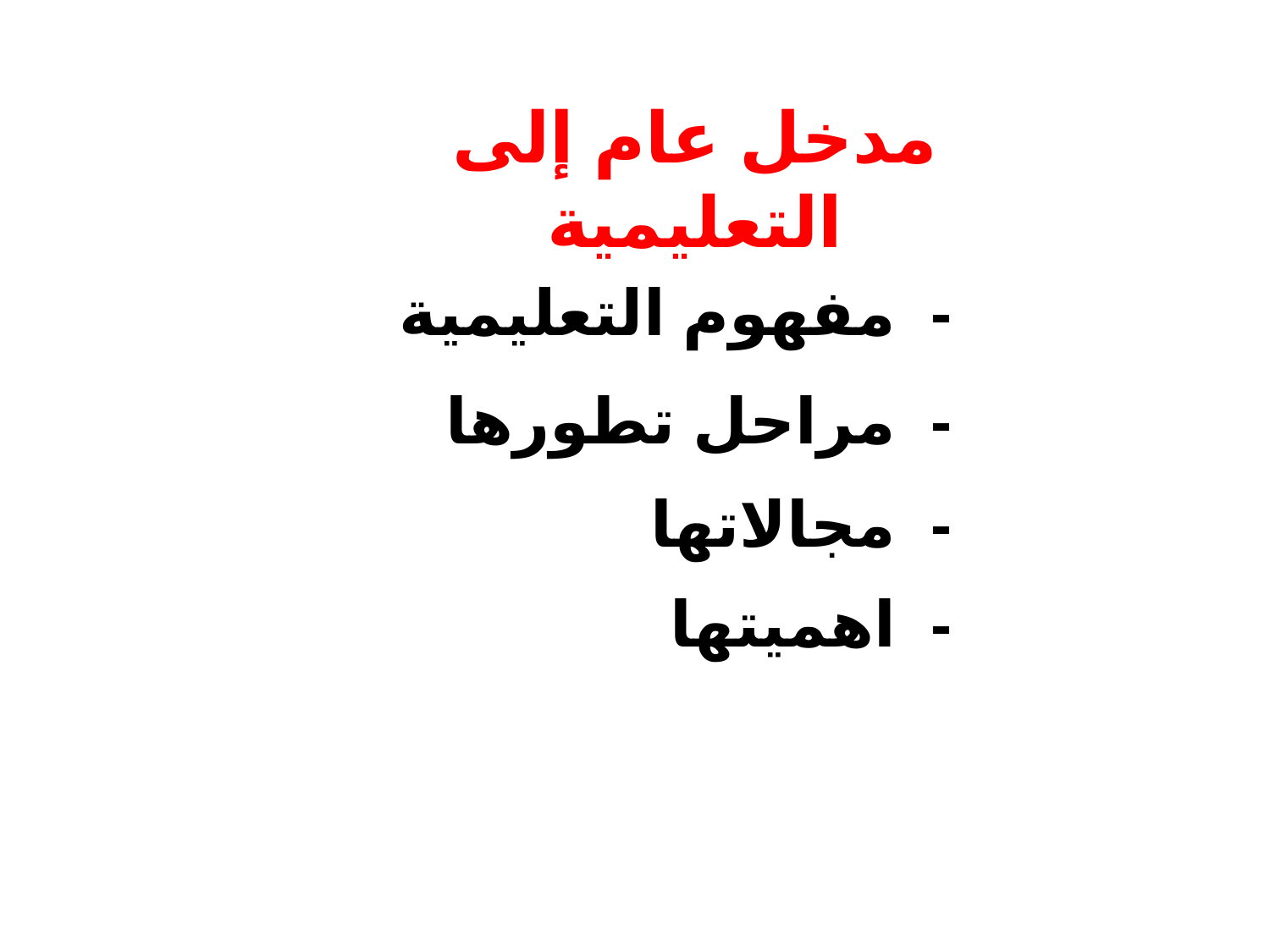

مدخل عام إلى التعليمية

-  مفهوم التعليمية
-  مراحل تطورها
-  مجالاتها
-  اهميتها